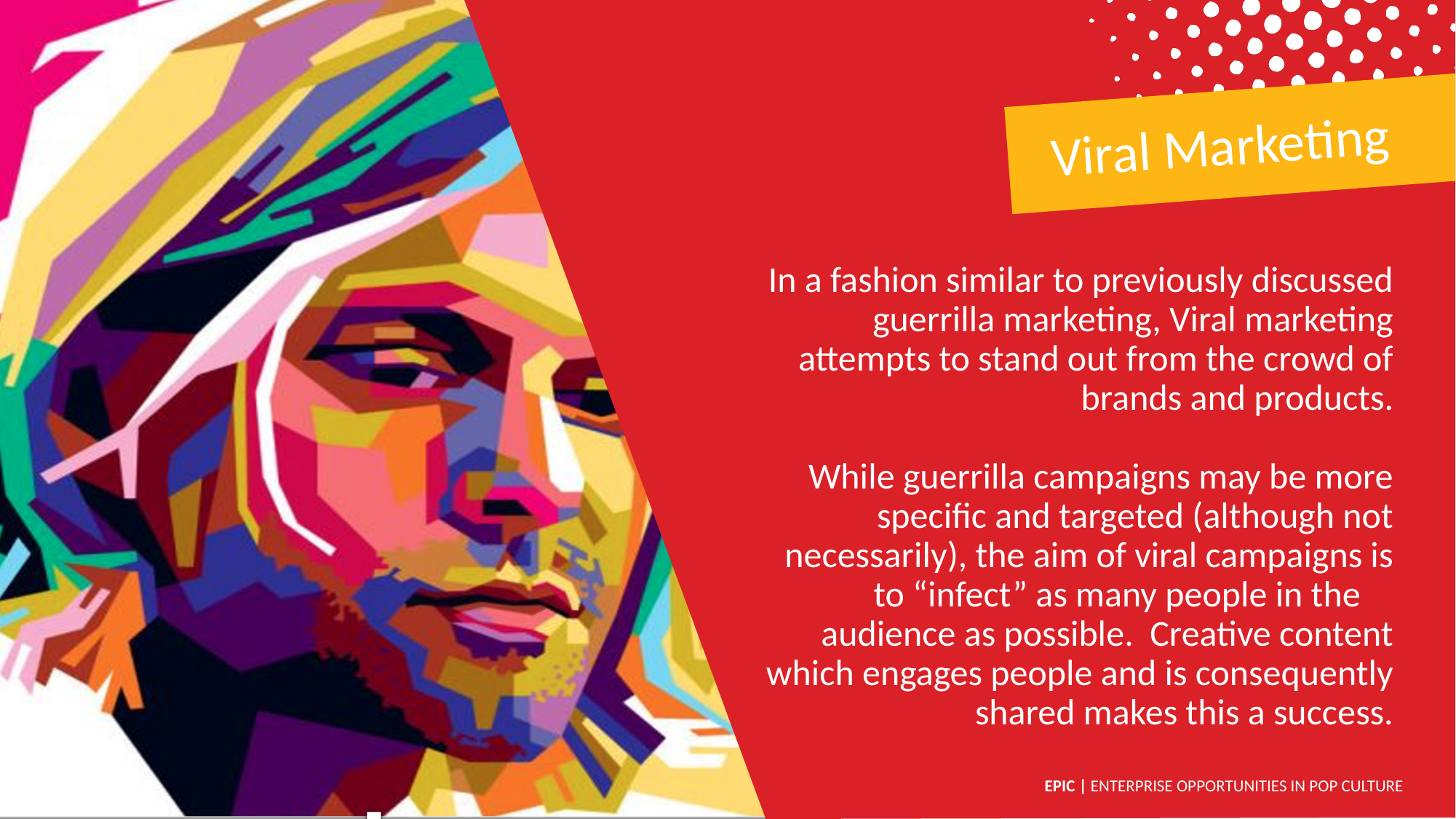

Viral Marketing

In a fashion similar to previously discussed guerrilla marketing, Viral marketing attempts to stand out from the crowd of brands and products.

While guerrilla campaigns may be more specific and targeted (although not necessarily), the aim of viral campaigns is to “infect” as many people in the     audience as possible.  Creative content which engages people and is consequently shared makes this a success.